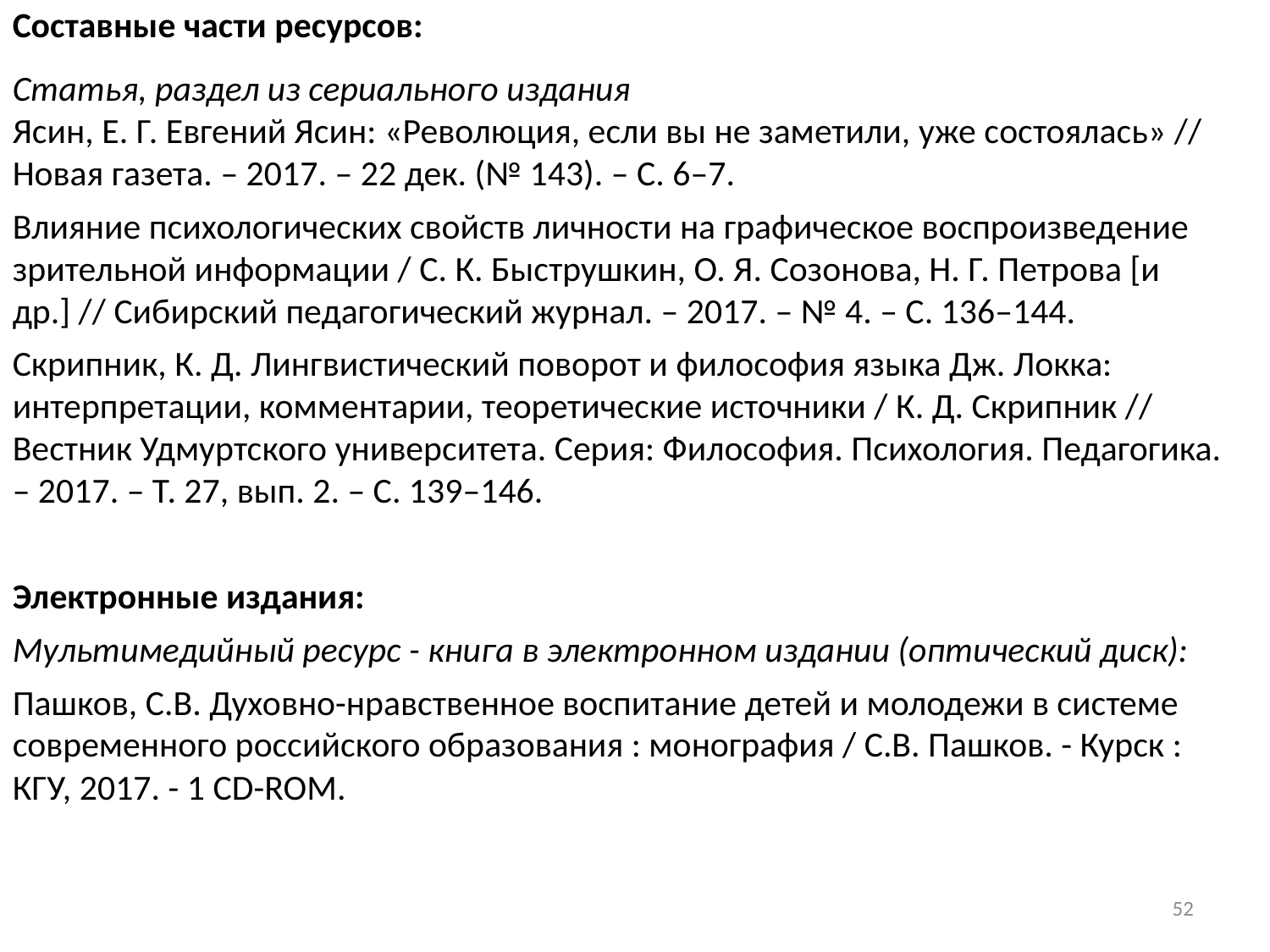

Составные части ресурсов:
Статья, раздел из сериального издания
Ясин, Е. Г. Евгений Ясин: «Революция, если вы не заметили, уже состоялась» // Новая газета. – 2017. – 22 дек. (№ 143). – С. 6–7.
Влияние психологических свойств личности на графическое воспроизведение зрительной информации / С. К. Быструшкин, О. Я. Созонова, Н. Г. Петрова [и др.] // Сибирский педагогический журнал. – 2017. – № 4. – С. 136–144.
Скрипник, К. Д. Лингвистический поворот и философия языка Дж. Локка: интерпретации, комментарии, теоретические источники / К. Д. Скрипник // Вестник Удмуртского университета. Серия: Философия. Психология. Педагогика. – 2017. – Т. 27, вып. 2. – С. 139–146.

Электронные издания:
Мультимедийный ресурс - книга в электронном издании (оптический диск):
Пашков, С.В. Духовно-нравственное воспитание детей и молодежи в системе современного российского образования : монография / С.В. Пашков. - Курск : КГУ, 2017. - 1 CD-ROM.
52